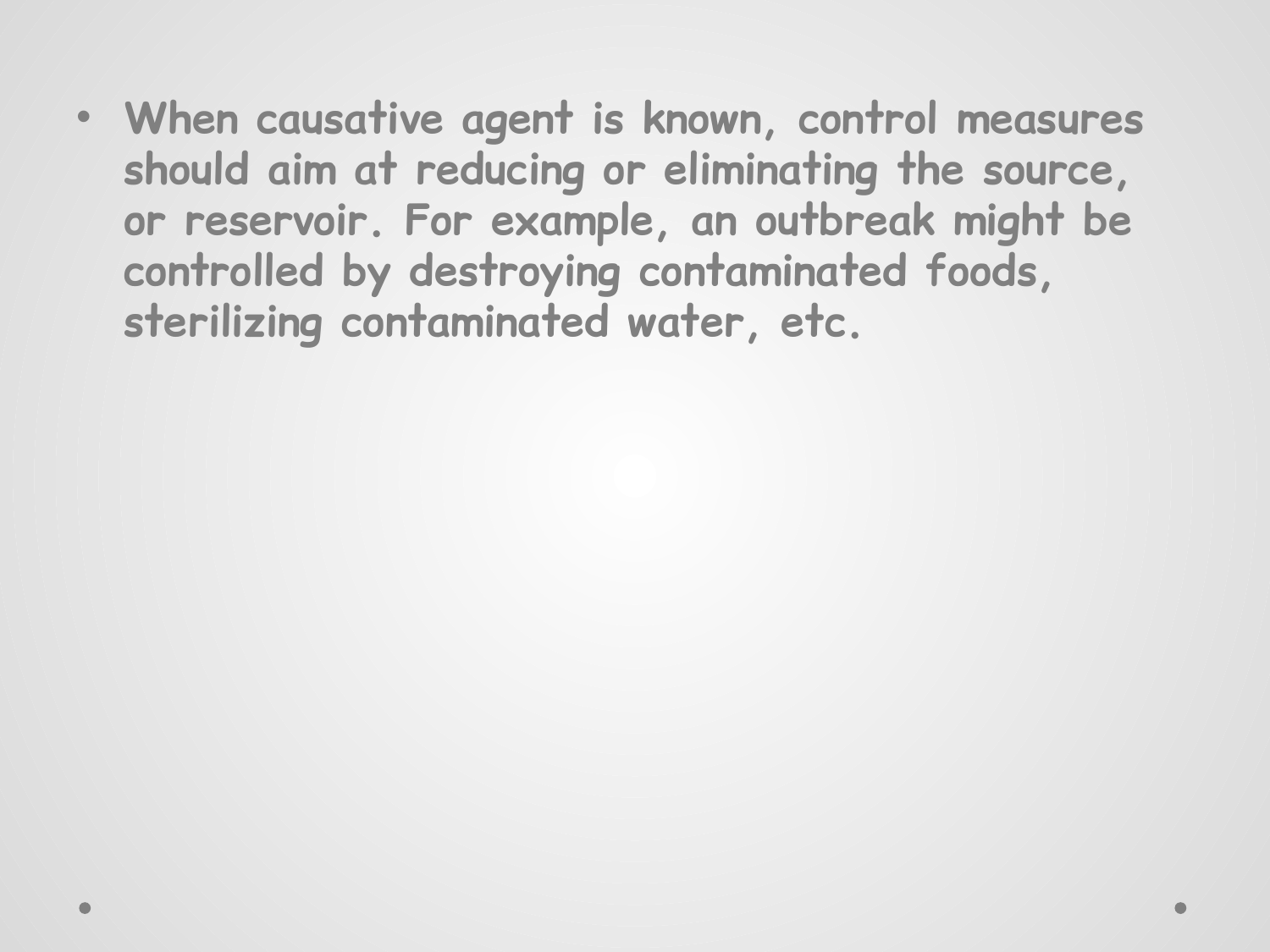

When causative agent is known, control measures should aim at reducing or eliminating the source, or reservoir. For example, an outbreak might be controlled by destroying contaminated foods, sterilizing contaminated water, etc.